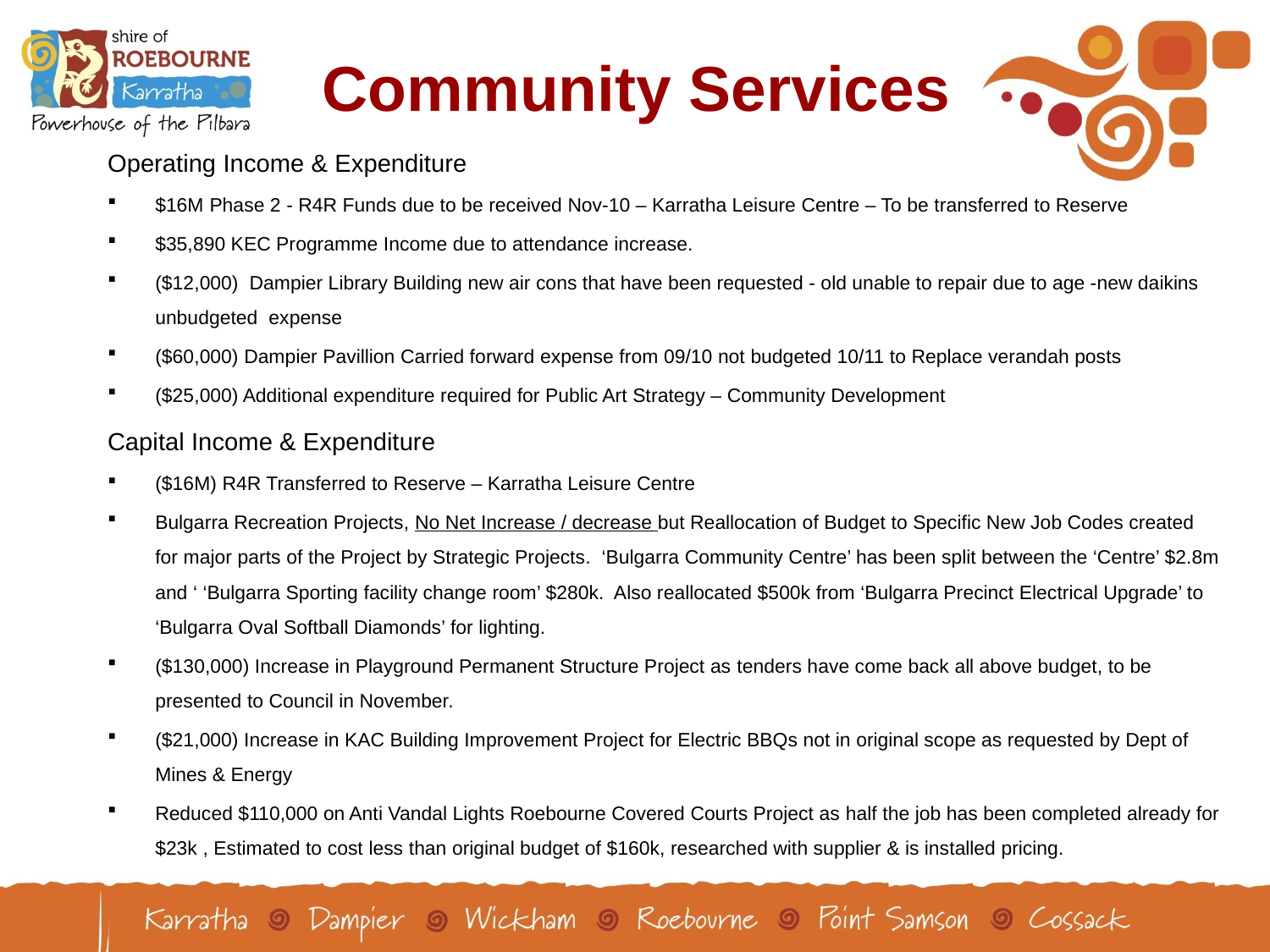

# Community Services
Operating Income & Expenditure
$16M Phase 2 - R4R Funds due to be received Nov-10 – Karratha Leisure Centre – To be transferred to Reserve
$35,890 KEC Programme Income due to attendance increase.
($12,000)  Dampier Library Building new air cons that have been requested - old unable to repair due to age -new daikins unbudgeted  expense
($60,000) Dampier Pavillion Carried forward expense from 09/10 not budgeted 10/11 to Replace verandah posts
($25,000) Additional expenditure required for Public Art Strategy – Community Development
Capital Income & Expenditure
($16M) R4R Transferred to Reserve – Karratha Leisure Centre
Bulgarra Recreation Projects, No Net Increase / decrease but Reallocation of Budget to Specific New Job Codes created for major parts of the Project by Strategic Projects.  ‘Bulgarra Community Centre’ has been split between the ‘Centre’ $2.8m and ‘ ‘Bulgarra Sporting facility change room’ $280k.  Also reallocated $500k from ‘Bulgarra Precinct Electrical Upgrade’ to  ‘Bulgarra Oval Softball Diamonds’ for lighting.
($130,000) Increase in Playground Permanent Structure Project as tenders have come back all above budget, to be presented to Council in November.
($21,000) Increase in KAC Building Improvement Project for Electric BBQs not in original scope as requested by Dept of Mines & Energy
Reduced $110,000 on Anti Vandal Lights Roebourne Covered Courts Project as half the job has been completed already for $23k , Estimated to cost less than original budget of $160k, researched with supplier & is installed pricing.